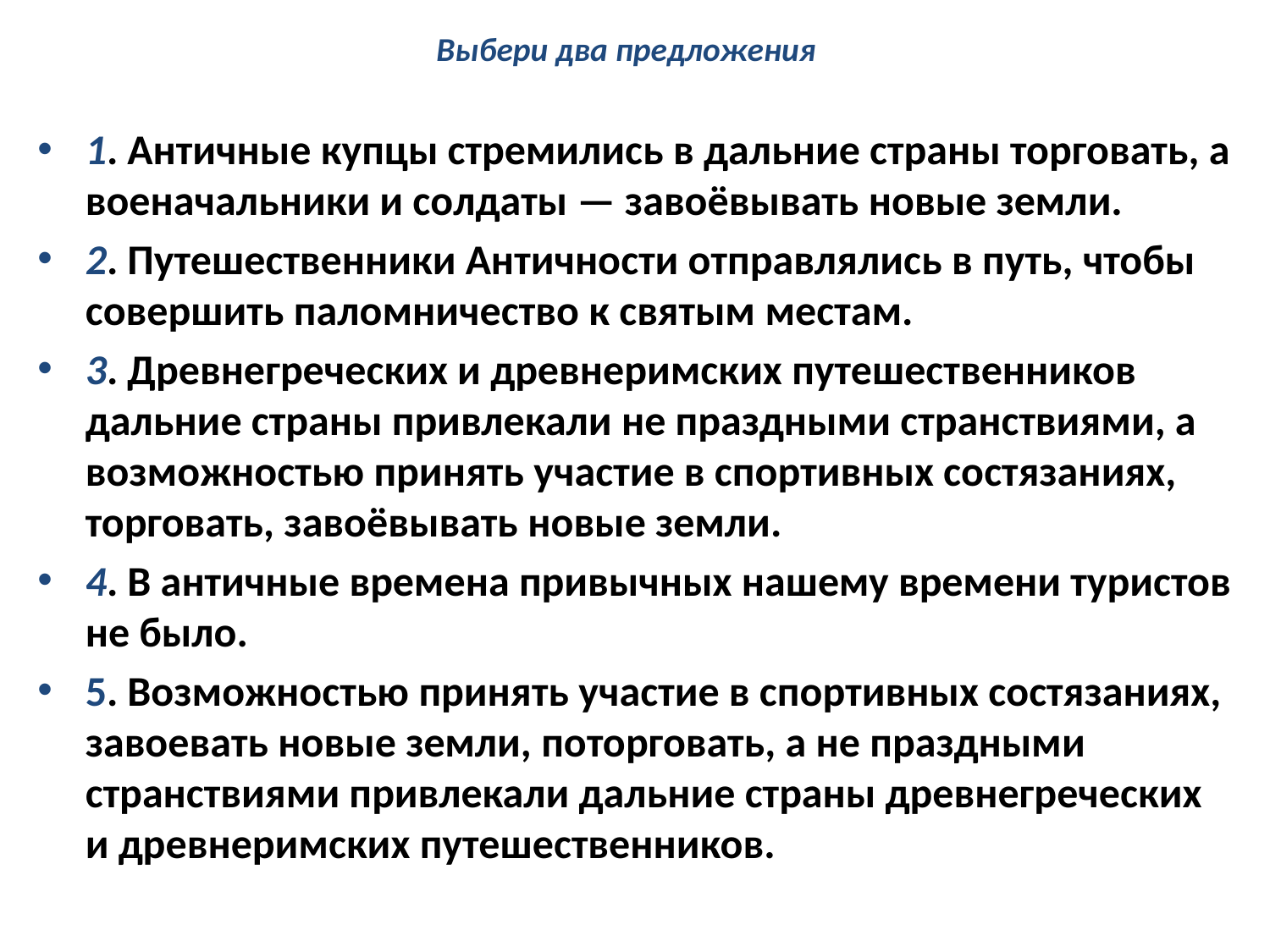

# Выбери два предложения
1. Античные купцы стремились в дальние страны торговать, а военачальники и солдаты — завоёвывать новые земли.
2. Путешественники Античности отправлялись в путь, чтобы совершить паломничество к святым местам.
3. Древнегреческих и древнеримских путешественников дальние страны привлекали не праздными странствиями, а возможностью принять участие в спортивных состязаниях, торговать, завоёвывать новые земли.
4. В античные времена привычных нашему времени туристов не было.
5. Возможностью принять участие в спортивных состязаниях, завоевать новые земли, поторговать, а не праздными странствиями привлекали дальние страны древнегреческих и древнеримских путешественников.